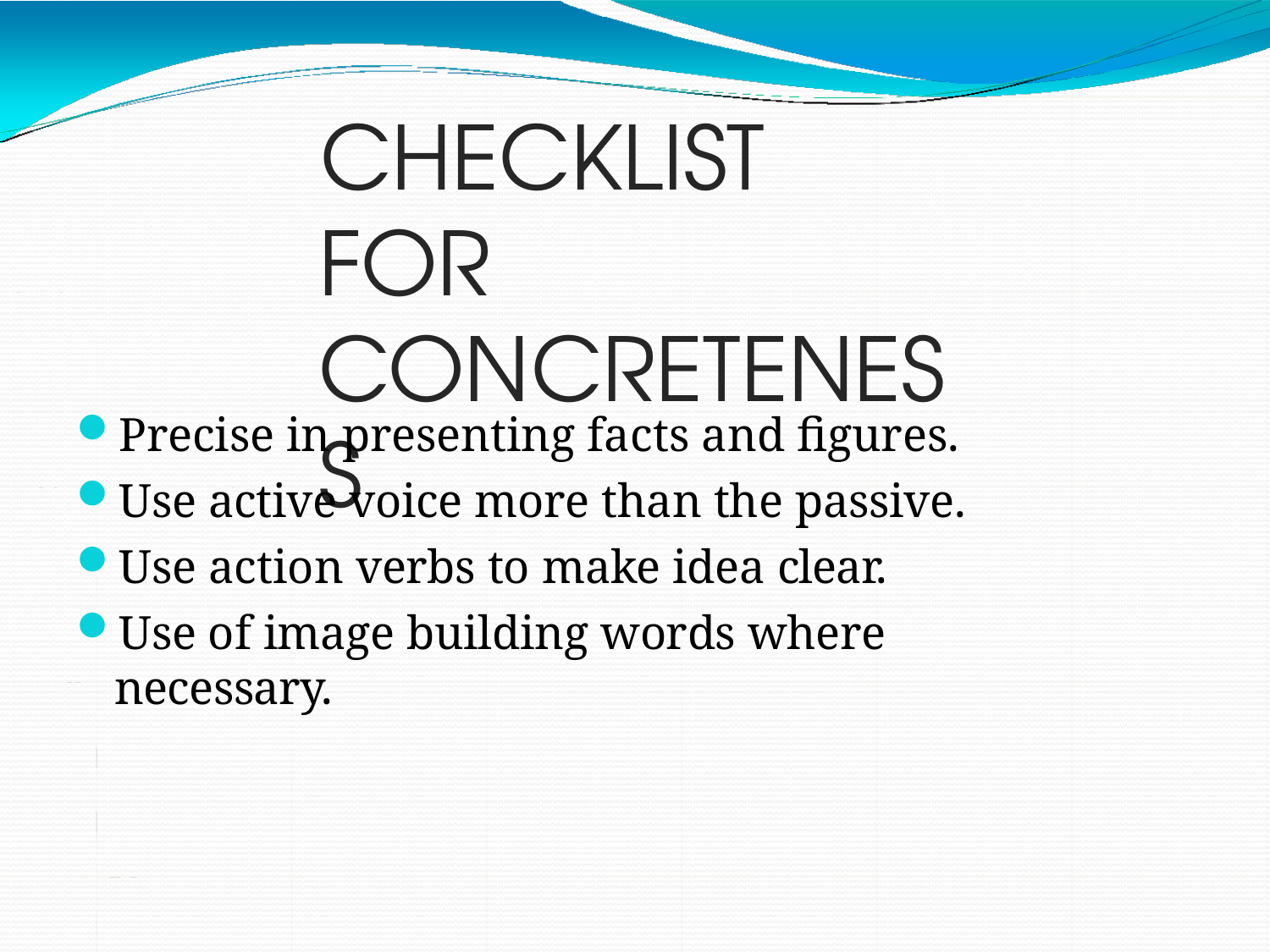

# CHECKLIST FOR  CONCRETENESS
Precise in presenting facts and figures.
Use active voice more than the passive.
Use action verbs to make idea clear.
Use of image building words where necessary.